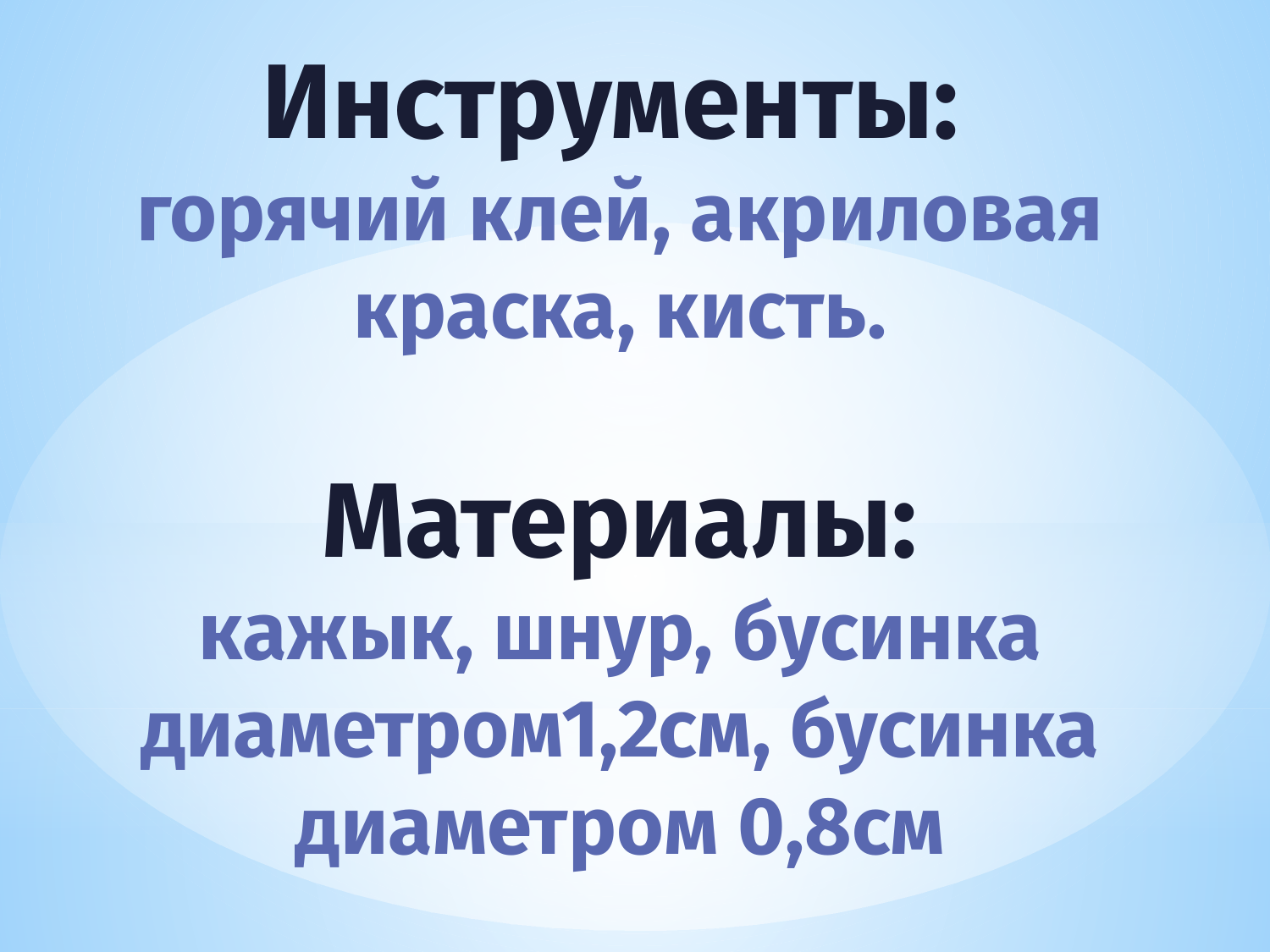

# Инструменты: горячий клей, акриловая краска, кисть. Материалы: кажык, шнур, бусинка диаметром1,2см, бусинка диаметром 0,8см